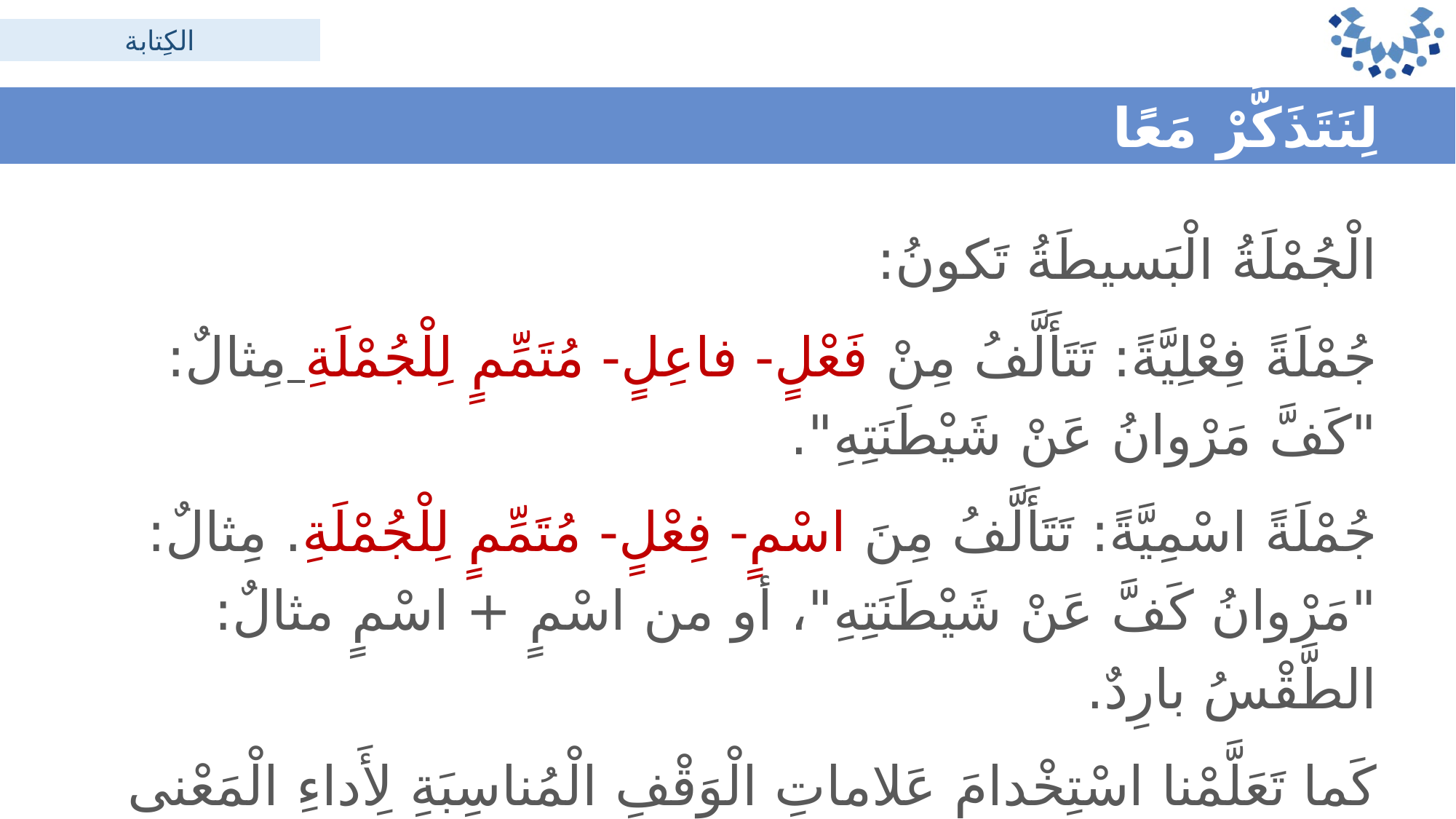

الكِتابة
لِنَتَذَكَّرْ مَعًا
الْجُمْلَةُ الْبَسيطَةُ تَكونُ:
جُمْلَةً فِعْلِيَّةً: تَتَأَلَّفُ مِنْ فَعْلٍ- فاعِلٍ- مُتَمِّمٍ لِلْجُمْلَةِ مِثالٌ: "كَفَّ مَرْوانُ عَنْ شَيْطَنَتِهِ".
جُمْلَةً اسْمِيَّةً: تَتَأَلَّفُ مِنَ اسْمٍ- فِعْلٍ- مُتَمِّمٍ لِلْجُمْلَةِ. مِثالٌ: "مَرْوانُ كَفَّ عَنْ شَيْطَنَتِهِ"، أو من اسْمٍ + اسْمٍ مثالٌ: الطَّقْسُ بارِدٌ.
كَما تَعَلَّمْنا اسْتِخْدامَ عَلاماتِ الْوَقْفِ الْمُناسِبَةِ لِأَداءِ الْمَعْنى الّذي نَقْصِدُهُ. . - ، - ! - ؟